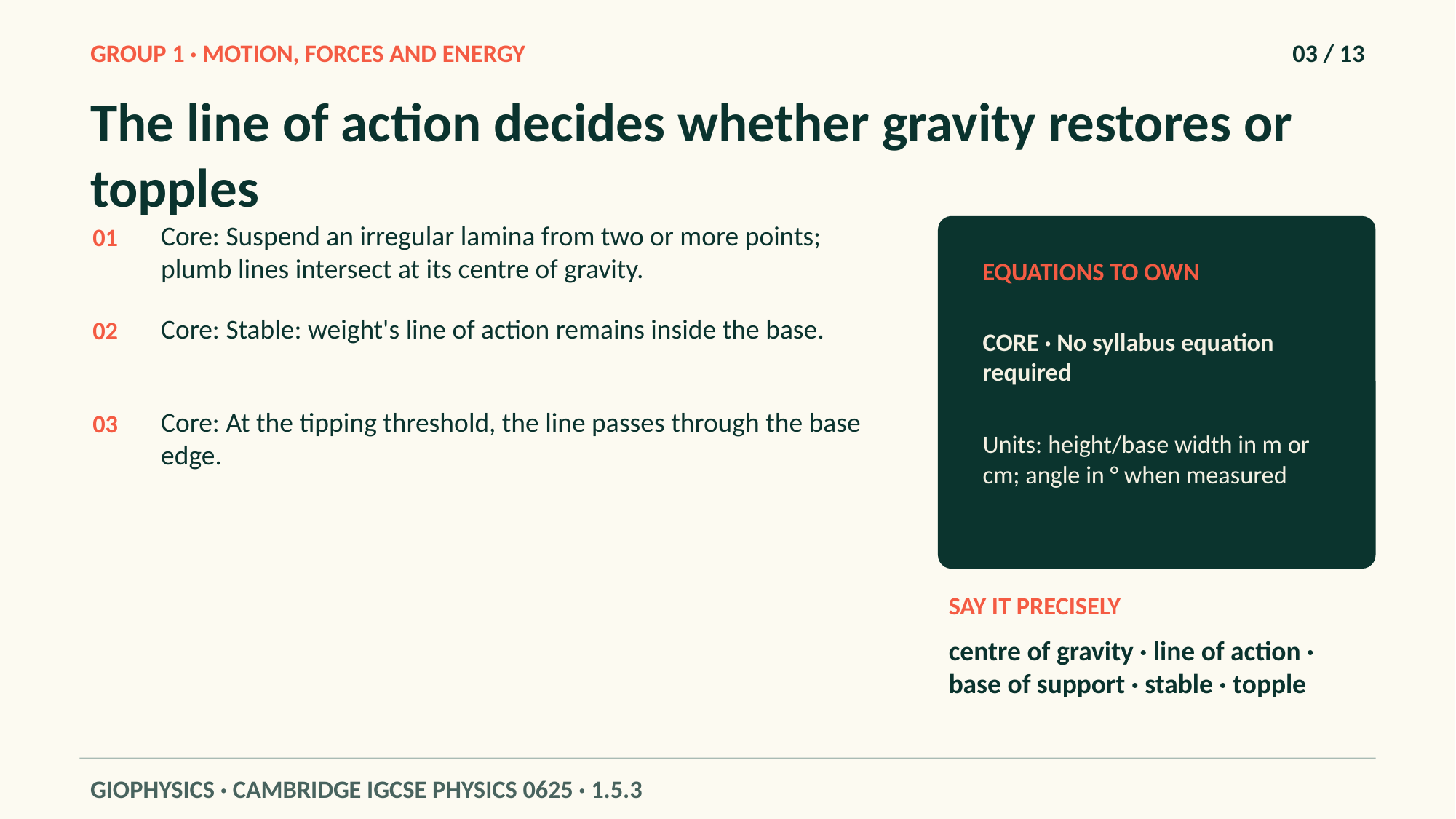

GROUP 1 · MOTION, FORCES AND ENERGY
03 / 13
The line of action decides whether gravity restores or topples
Core: Suspend an irregular lamina from two or more points; plumb lines intersect at its centre of gravity.
01

EQUATIONS TO OWN
Core: Stable: weight's line of action remains inside the base.
02
CORE · No syllabus equation required
Core: At the tipping threshold, the line passes through the base edge.
03
Units: height/base width in m or cm; angle in ° when measured
SAY IT PRECISELY
centre of gravity · line of action · base of support · stable · topple

GIOPHYSICS · CAMBRIDGE IGCSE PHYSICS 0625 · 1.5.3